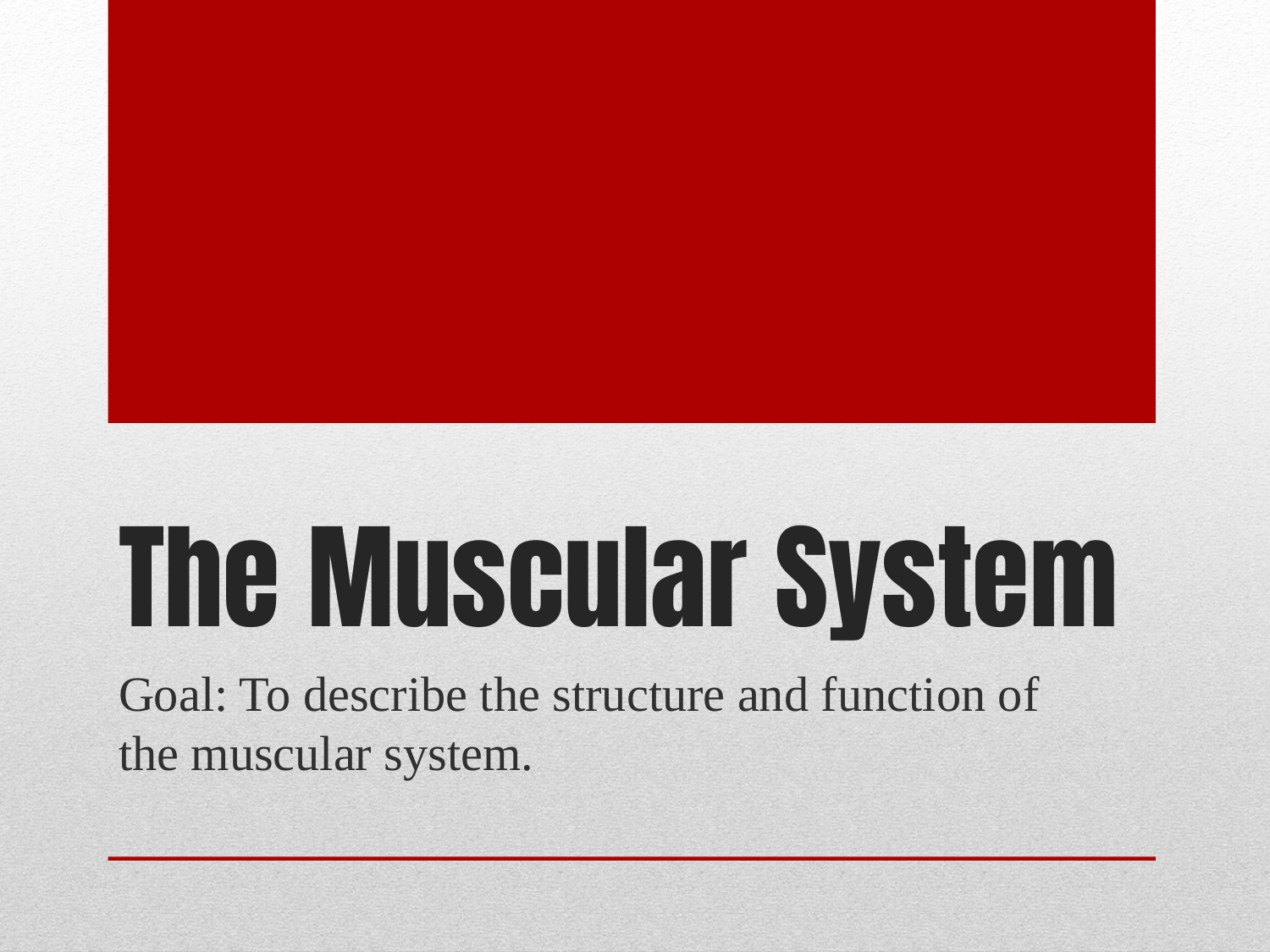

# The Muscular System
Goal: To describe the structure and function of the muscular system.